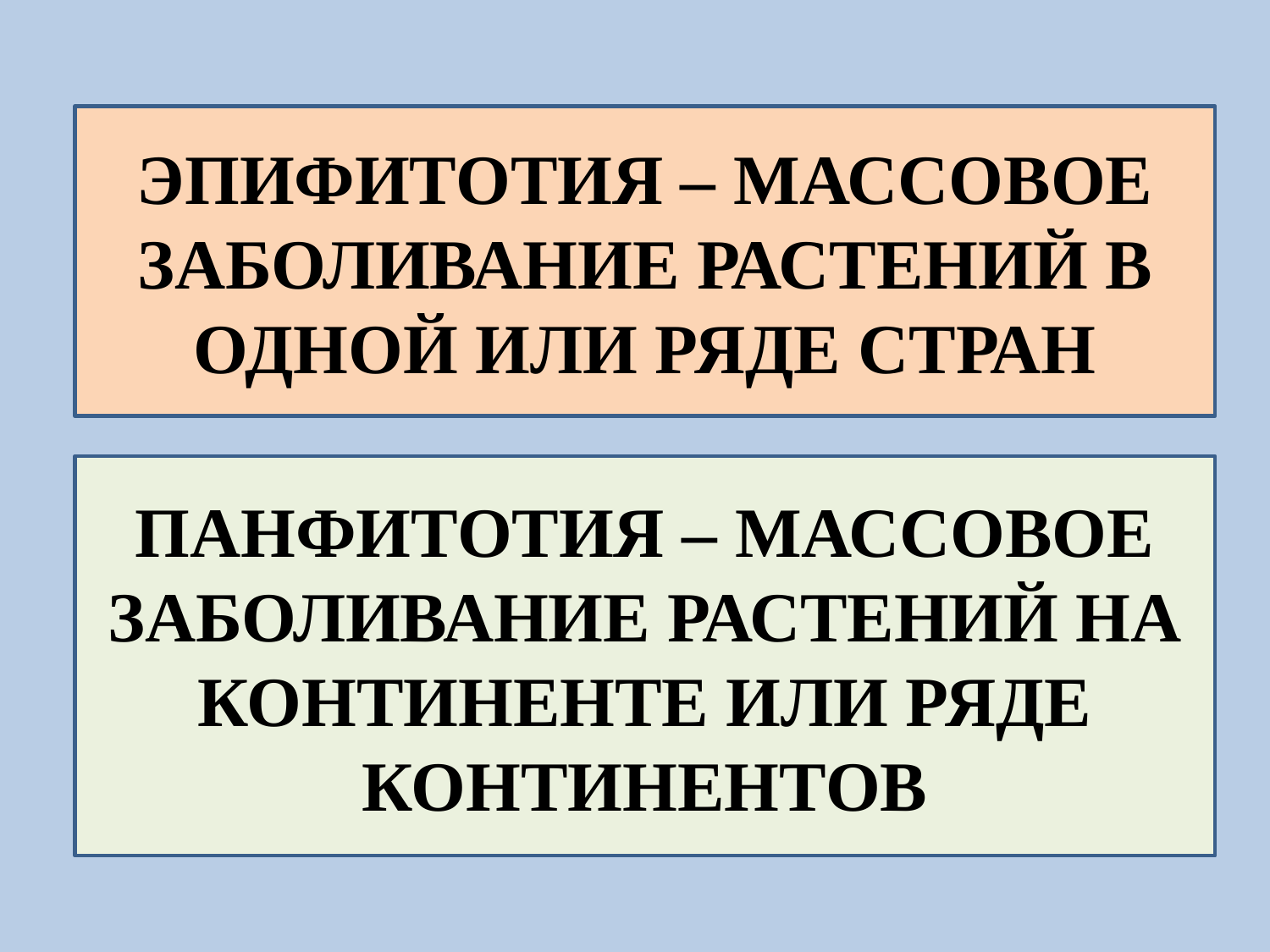

ЭПИФИТОТИЯ – МАССОВОЕ ЗАБОЛИВАНИЕ РАСТЕНИЙ В ОДНОЙ ИЛИ РЯДЕ СТРАН
ПАНФИТОТИЯ – МАССОВОЕ ЗАБОЛИВАНИЕ РАСТЕНИЙ НА КОНТИНЕНТЕ ИЛИ РЯДЕ КОНТИНЕНТОВ